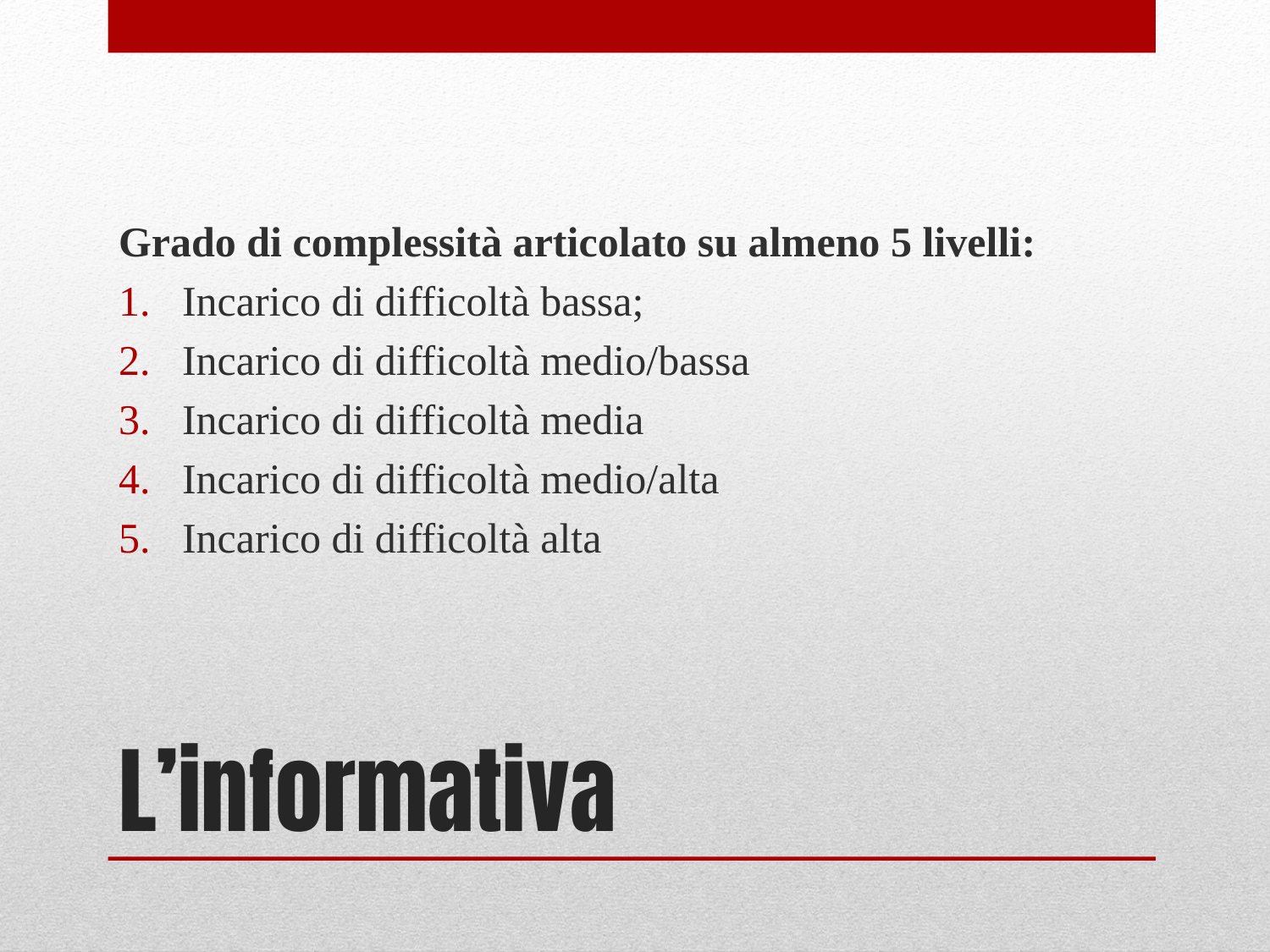

Grado di complessità articolato su almeno 5 livelli:
Incarico di difficoltà bassa;
Incarico di difficoltà medio/bassa
Incarico di difficoltà media
Incarico di difficoltà medio/alta
Incarico di difficoltà alta

# L’informativa